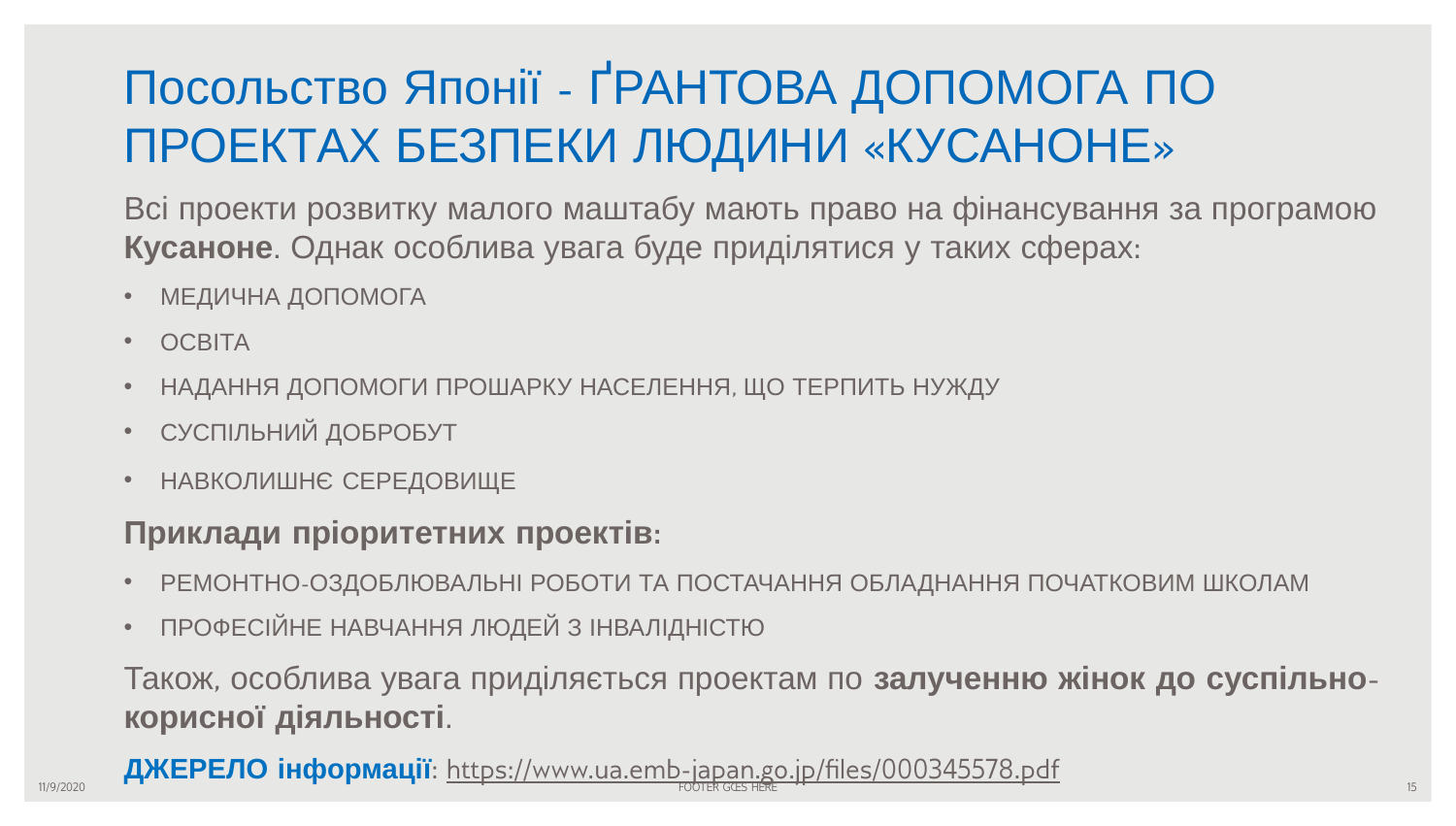

# Посольство Японії - ҐРАНТОВА ДОПОМОГА ПО ПРОЕКТАХ БЕЗПЕКИ ЛЮДИНИ «КУСАНОНЕ»
Всі проекти розвитку малого маштабу мають право на фінансування за програмою Кусаноне. Однак особлива увага буде приділятися у таких сферах:
МЕДИЧНА ДОПОМОГА
ОСВІТА
НАДАННЯ ДОПОМОГИ ПРОШАРКУ НАСЕЛЕННЯ, ЩО ТЕРПИТЬ НУЖДУ
СУСПІЛЬНИЙ ДОБРОБУТ
НАВКОЛИШНЄ СЕРЕДОВИЩЕ
Приклади пріоритетних проектів:
РЕМОНТНО-ОЗДОБЛЮВАЛЬНІ РОБОТИ ТА ПОСТАЧАННЯ ОБЛАДНАННЯ ПОЧАТКОВИМ ШКОЛАМ
ПРОФЕСІЙНЕ НАВЧАННЯ ЛЮДЕЙ З ІНВАЛІДНІСТЮ
Також, особлива увага приділяється проектам по залученню жінок до суспільно-корисної діяльності.
ДЖЕРЕЛО інформації: https://www.ua.emb-japan.go.jp/files/000345578.pdf
11/9/2020
FOOTER GOES HERE
15